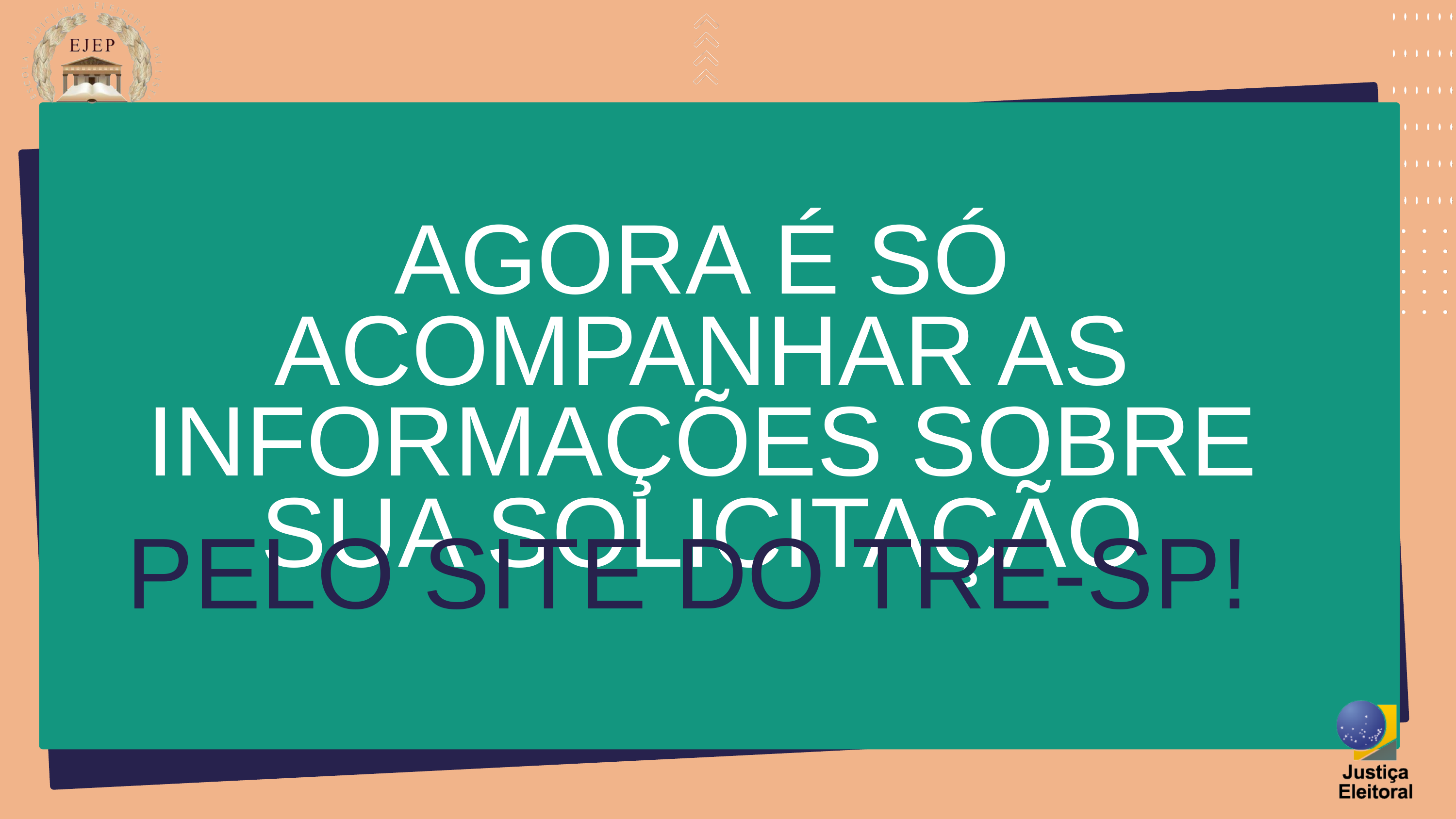

AGORA ﻿É SÓ ACOMPANHAR AS INFORMAÇÕES SOBRE SUA SOLICITAÇÃO

PELO SITE DO TRE-SP!